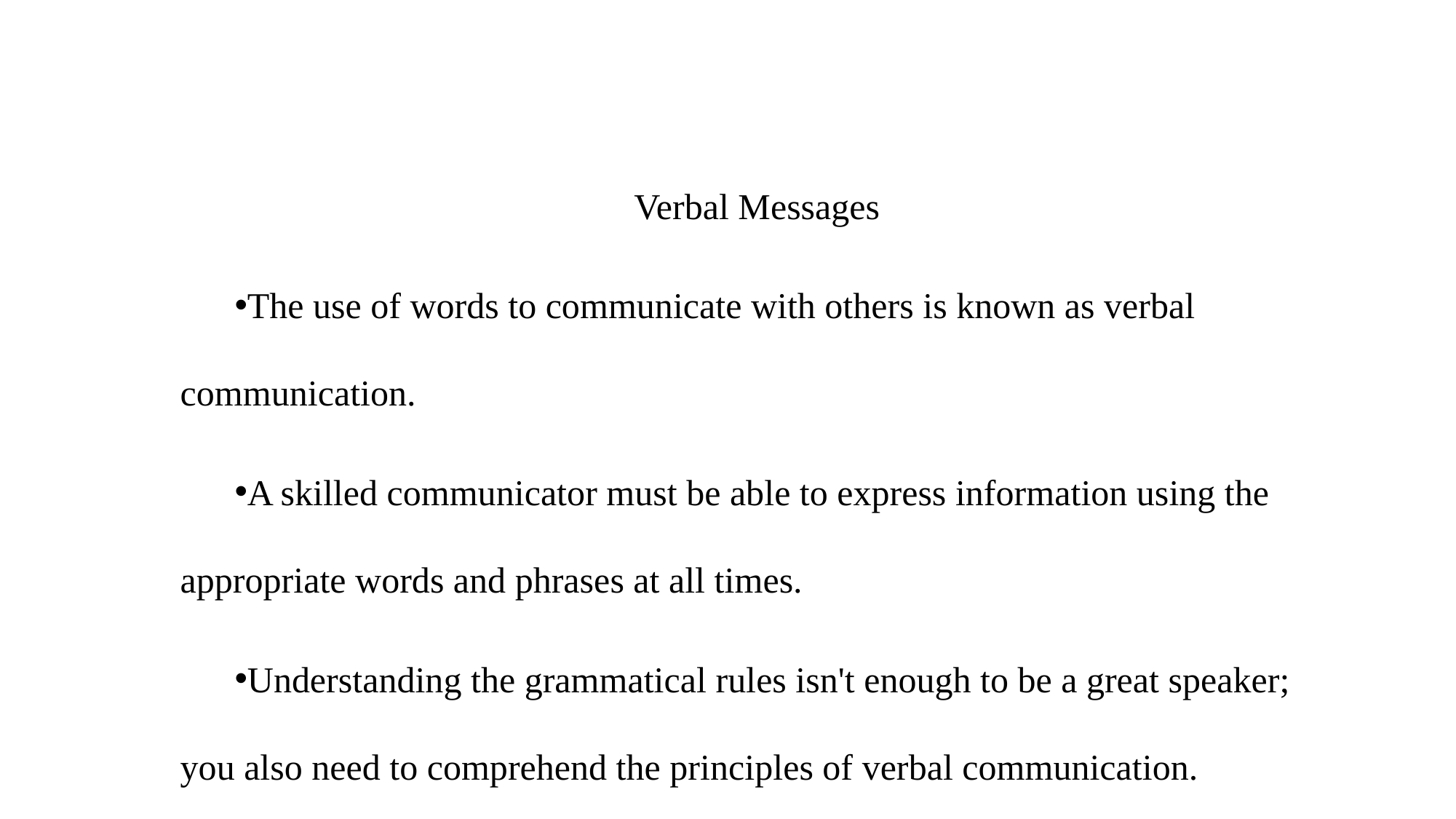

Verbal Messages
The use of words to communicate with others is known as verbal communication.
A skilled communicator must be able to express information using the appropriate words and phrases at all times.
Understanding the grammatical rules isn't enough to be a great speaker; you also need to comprehend the principles of verbal communication.